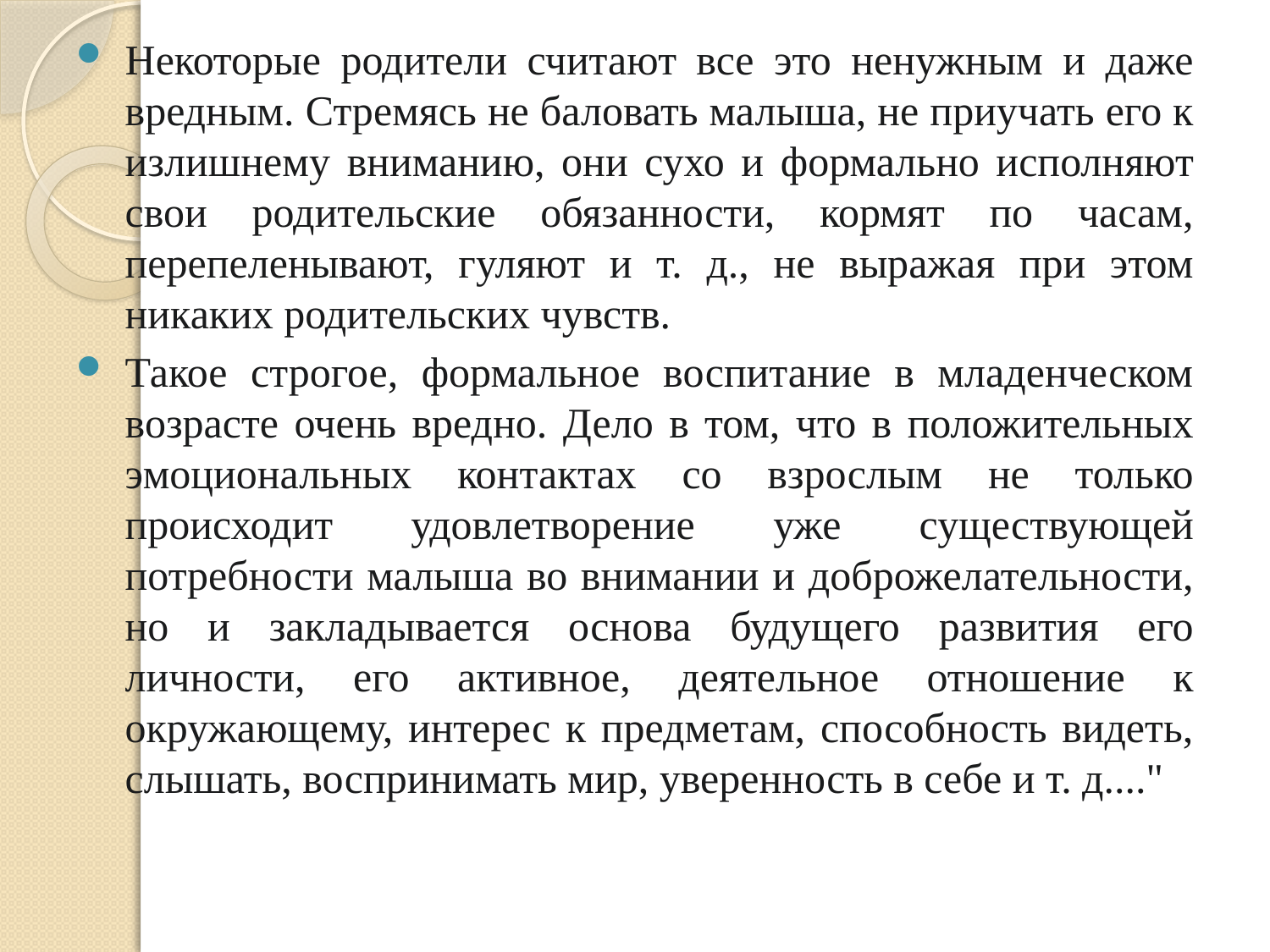

Некоторые родители считают все это ненужным и даже вредным. Стремясь не баловать малыша, не приучать его к излишнему вниманию, они сухо и формально исполняют свои родительские обязанности, кормят по часам, перепеленывают, гуляют и т. д., не выражая при этом никаких родительских чувств.
Такое строгое, формальное воспитание в младенческом возрасте очень вредно. Дело в том, что в положительных эмоциональных контактах со взрослым не только происходит удовлетворение уже существующей потребности малыша во внимании и доброжелательности, но и закладывается основа будущего развития его личности, его активное, деятельное отношение к окружающему, интерес к предметам, способность видеть, слышать, воспринимать мир, уверенность в себе и т. д...."